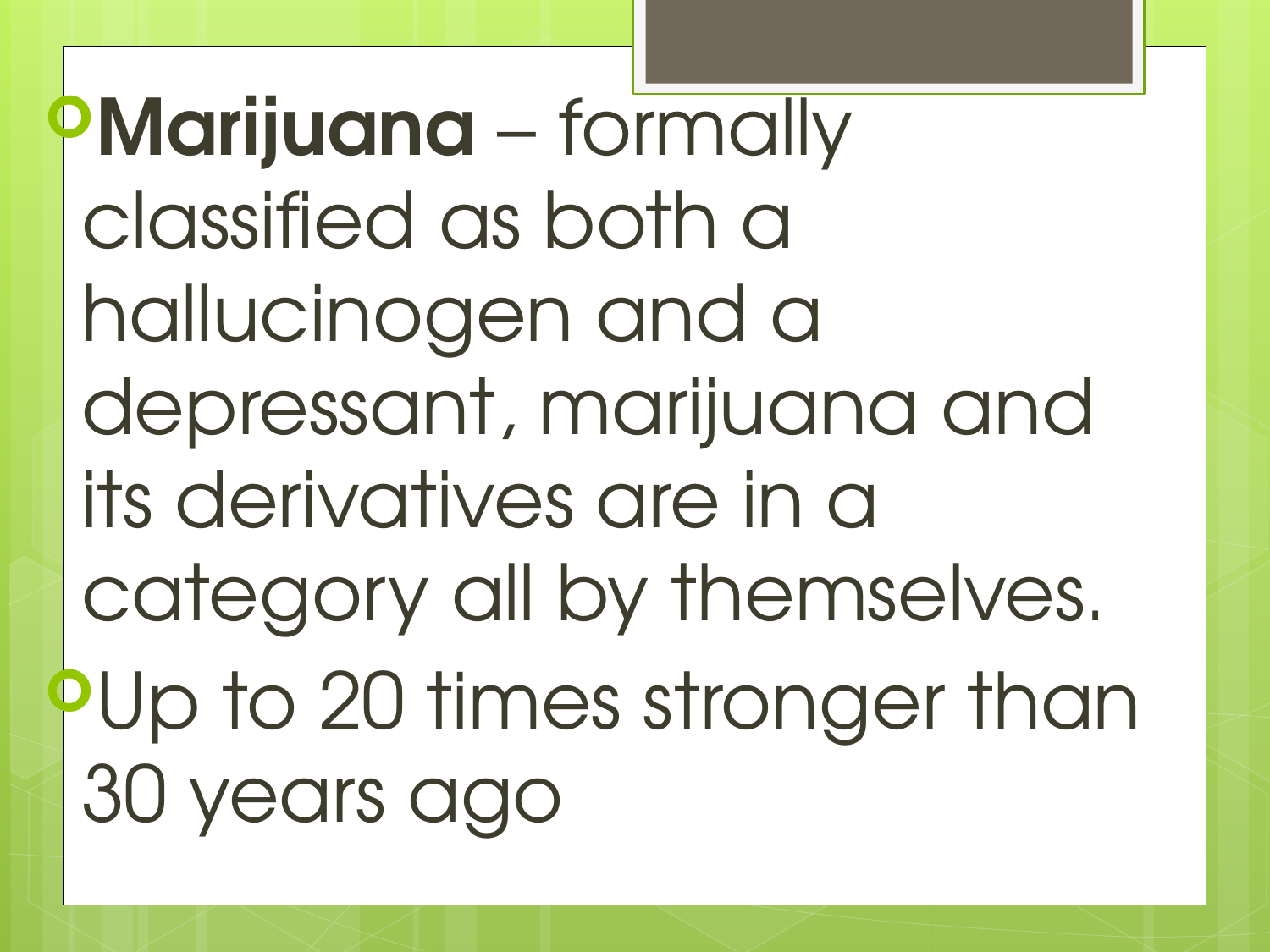

Marijuana – formally classified as both a hallucinogen and a depressant, marijuana and its derivatives are in a category all by themselves.
Up to 20 times stronger than 30 years ago